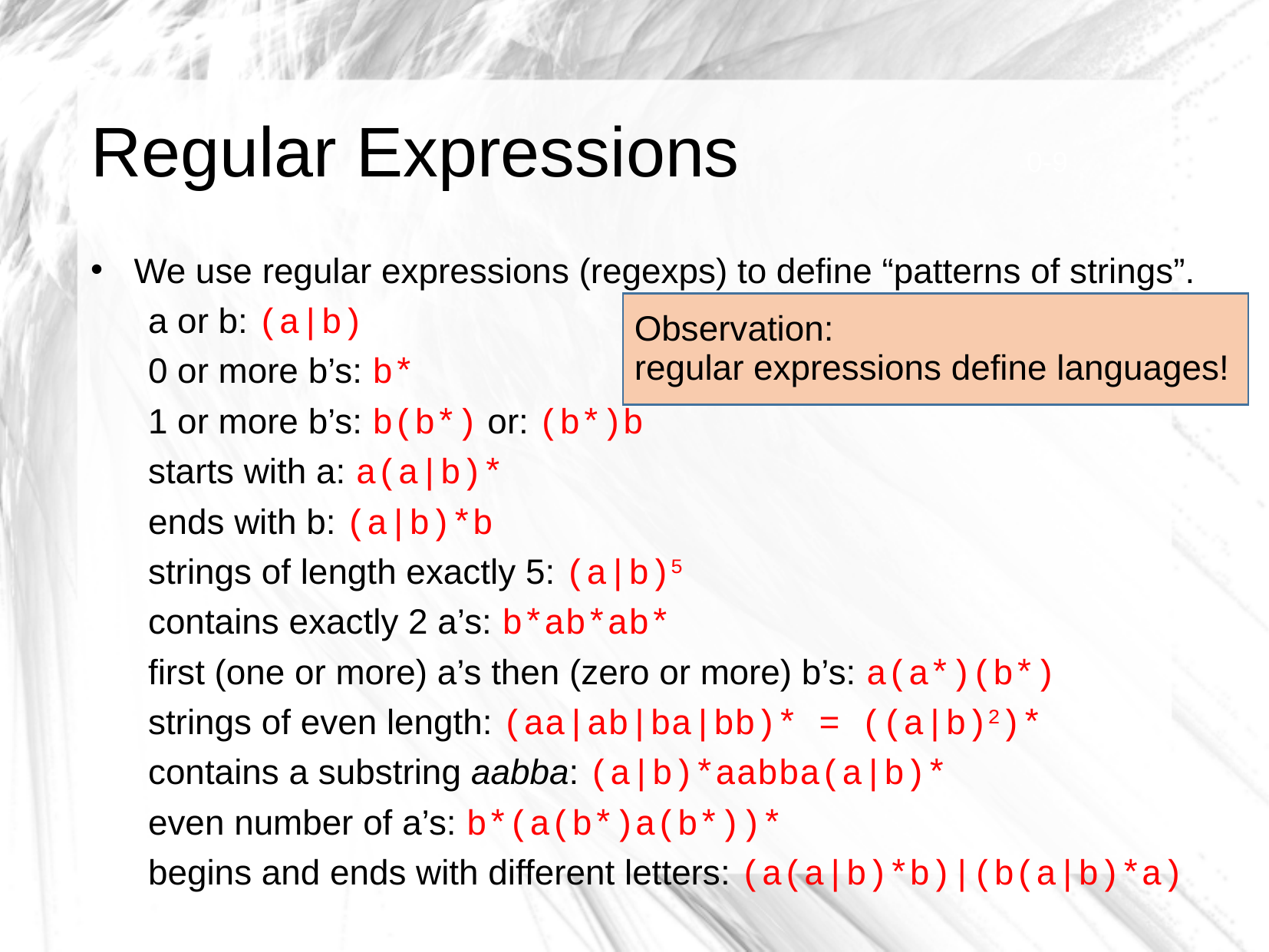

# Regular Expressions
0-9
We use regular expressions (regexps) to define “patterns of strings”.
a or b: (a|b)
0 or more b’s: b*
1 or more b’s: b(b*) or: (b*)b
starts with a: a(a|b)*
ends with b: (a|b)*b
strings of length exactly 5: (a|b)5
contains exactly 2 a’s: b*ab*ab*
first (one or more) a’s then (zero or more) b’s: a(a*)(b*)
strings of even length: (aa|ab|ba|bb)* = ((a|b)2)*
contains a substring aabba: (a|b)*aabba(a|b)*
even number of a’s: b*(a(b*)a(b*))*
begins and ends with different letters: (a(a|b)*b)|(b(a|b)*a)
Observation:
regular expressions define languages!